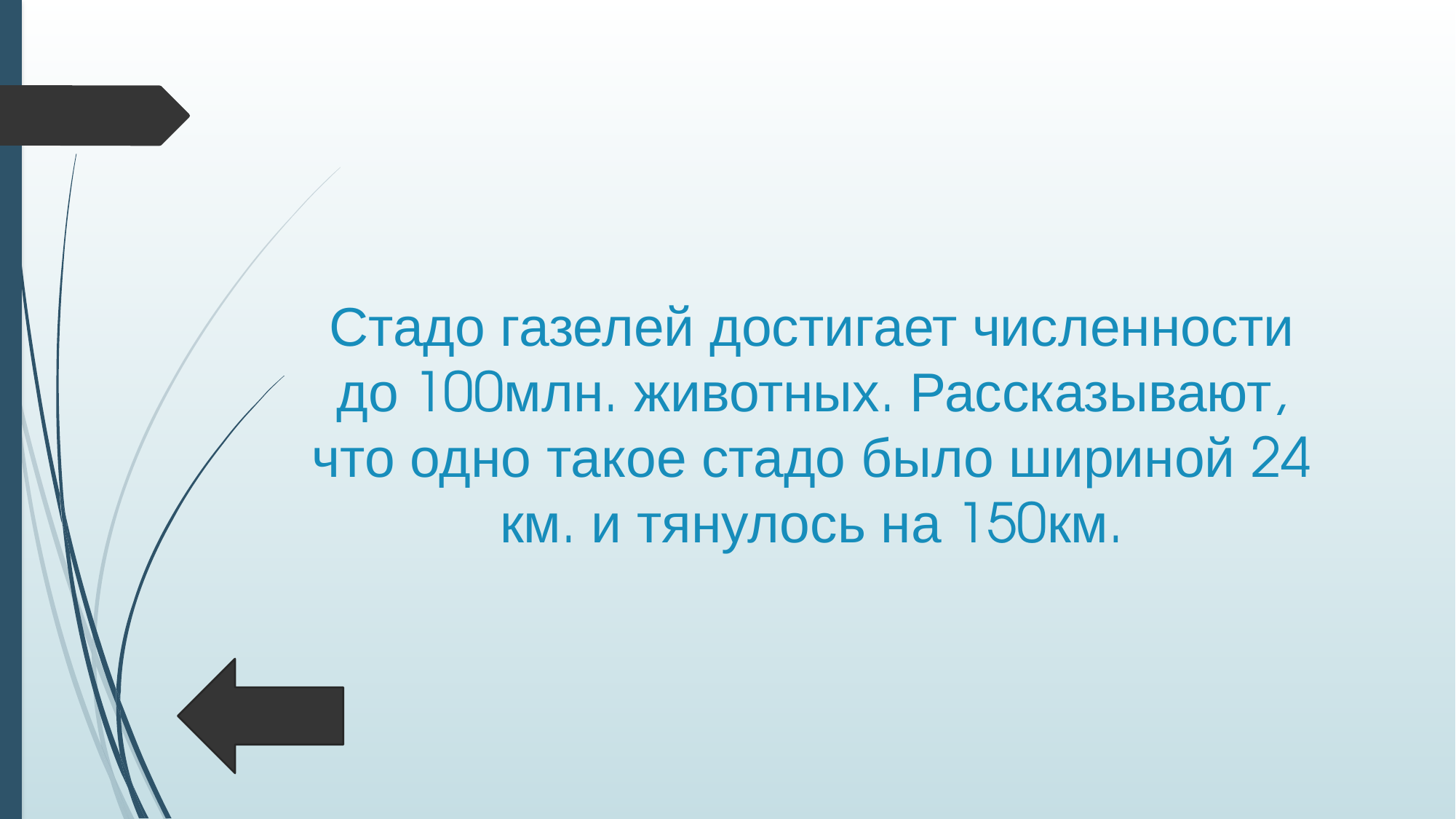

# Стадо газелей достигает численности до 100млн. животных. Рассказывают, что одно такое стадо было шириной 24 км. и тянулось на 150км.